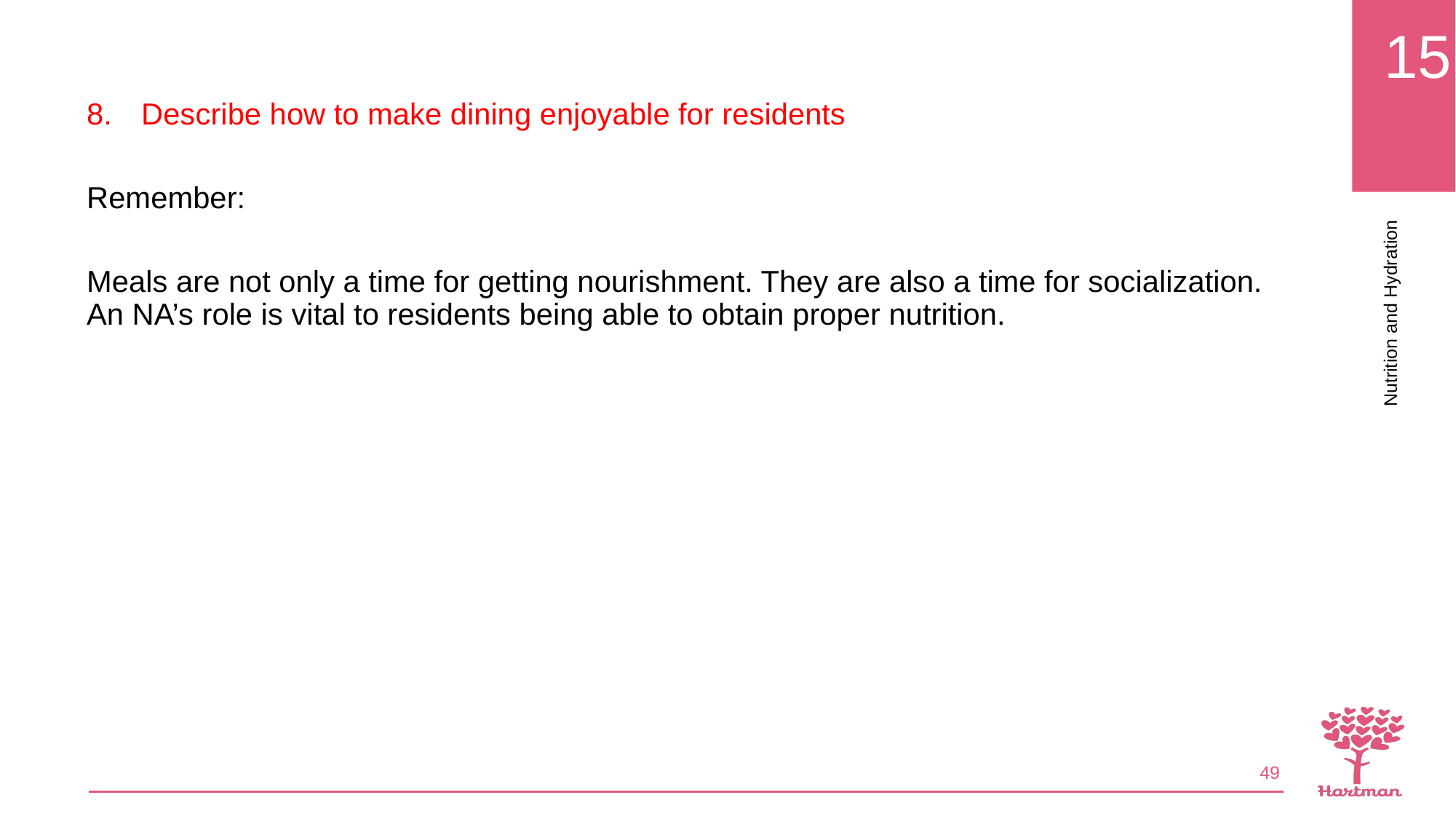

Describe how to make dining enjoyable for residents

Remember:

Meals are not only a time for getting nourishment. They are also a time for socialization. An NA’s role is vital to residents being able to obtain proper nutrition.

49